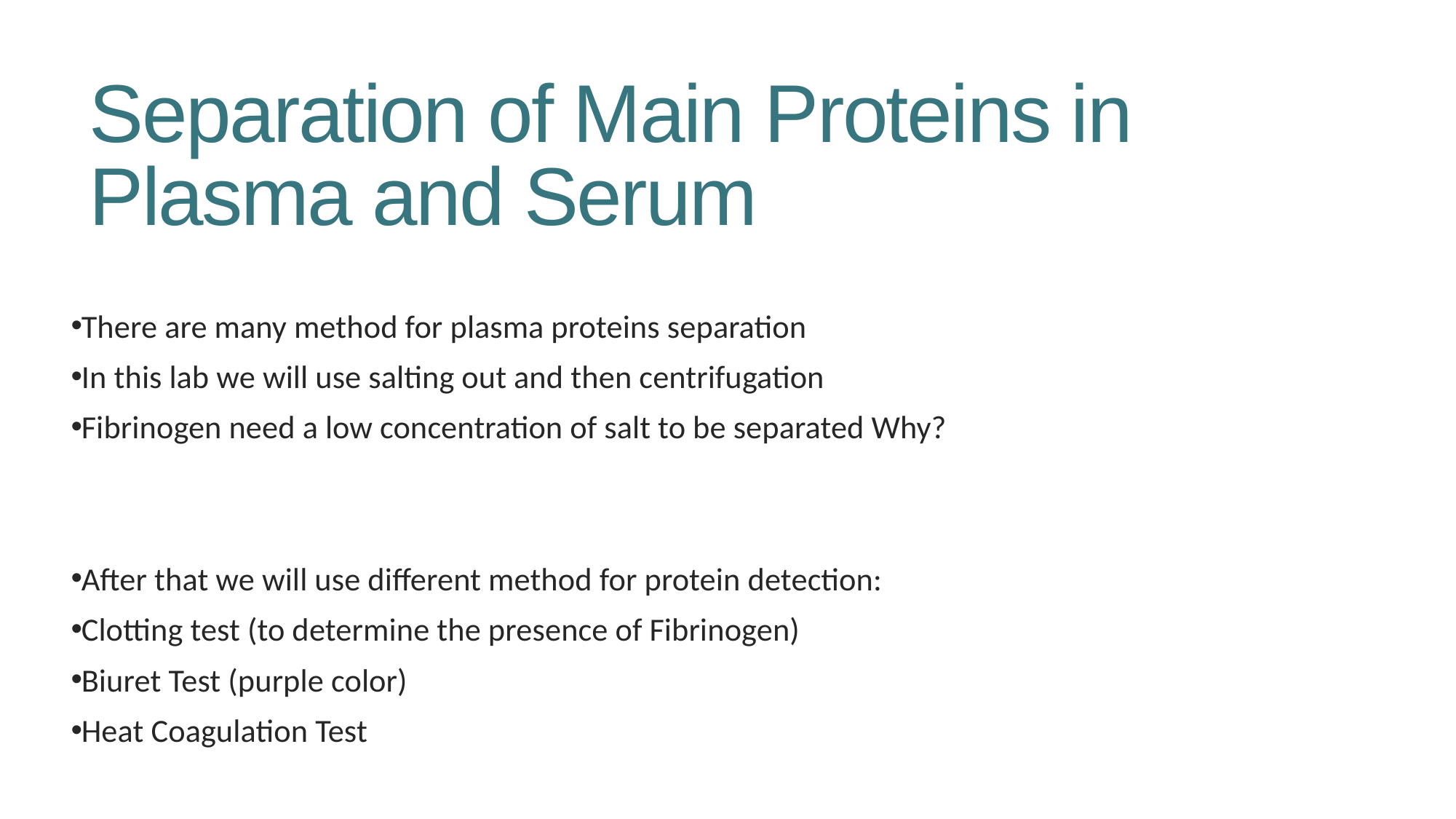

# Separation of Main Proteins in Plasma and Serum
There are many method for plasma proteins separation
In this lab we will use salting out and then centrifugation
Fibrinogen need a low concentration of salt to be separated Why?

After that we will use different method for protein detection:
Clotting test (to determine the presence of Fibrinogen)
Biuret Test (purple color)
Heat Coagulation Test